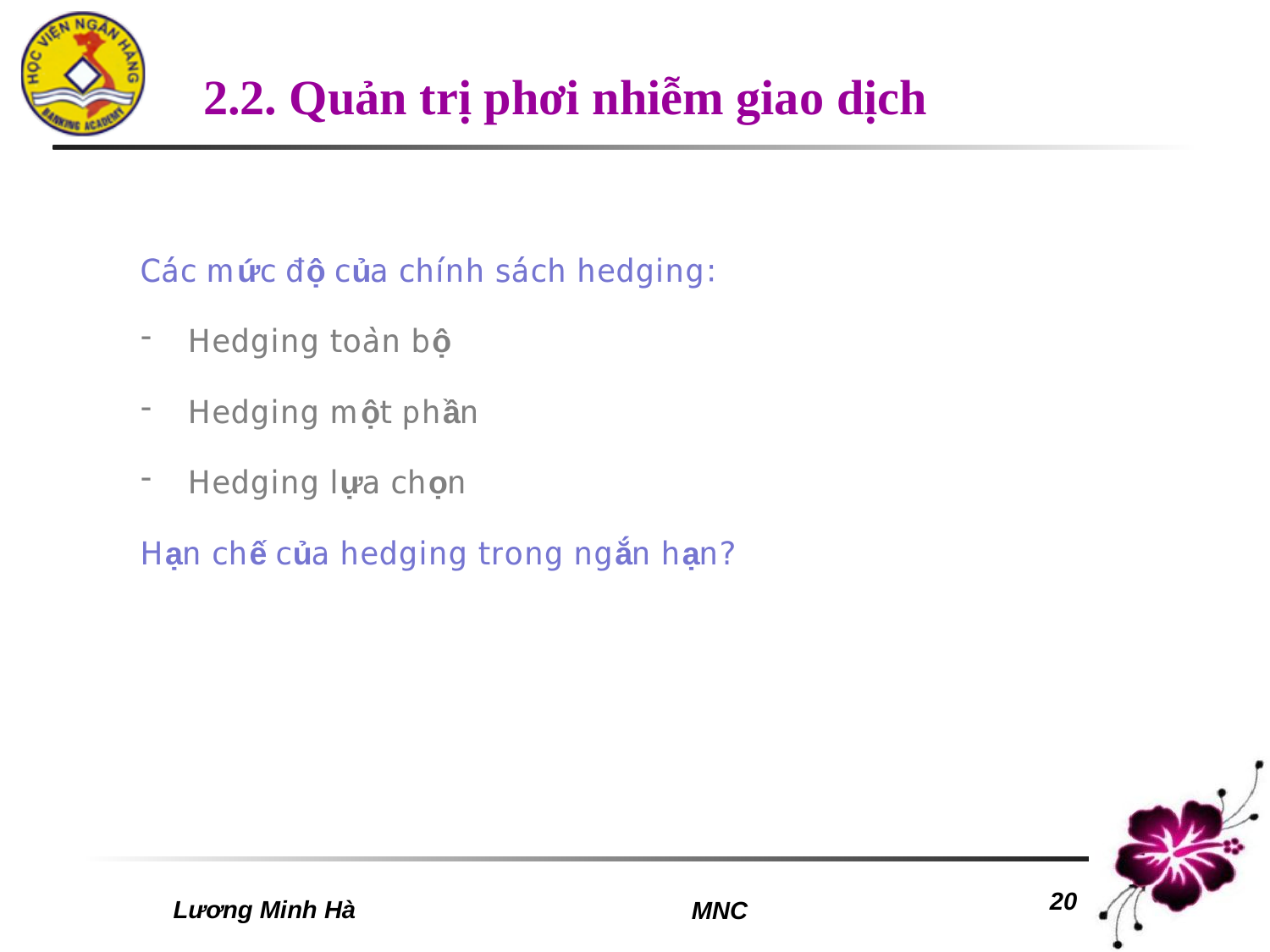

# 2.2. Quản trị phơi nhiễm giao dịch
Các mức độ của chính sách hedging:
Hedging toàn bộ
Hedging một phần
Hedging lựa chọn
Hạn chế của hedging trong ngắn hạn?
Lương Minh Hà